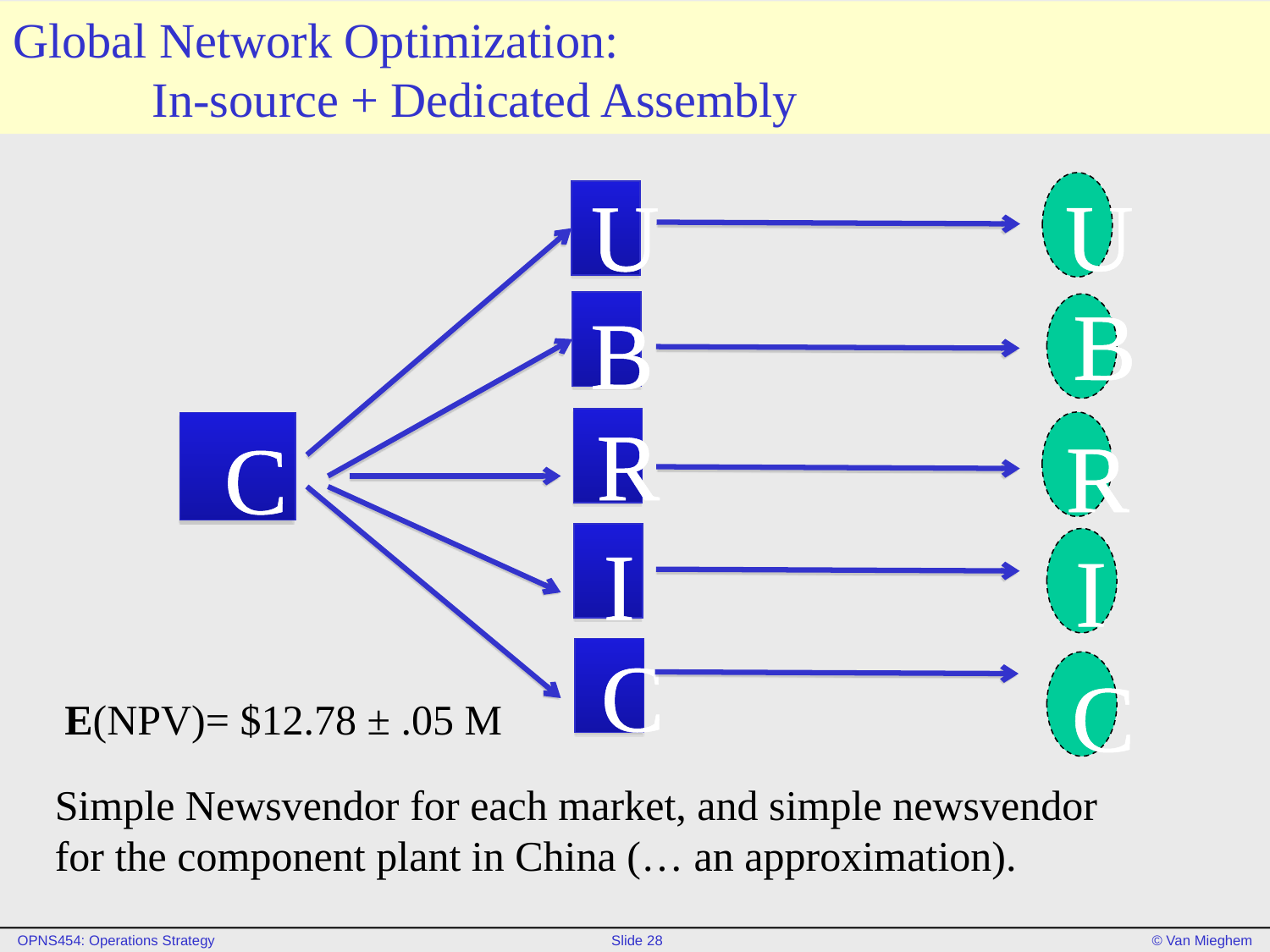

# Global Network Optimization: In-source + Dedicated Assembly
U
U

B
B

R

R

I

I

C

C

C
E(NPV)= $12.78 ± .05 M
Simple Newsvendor for each market, and simple newsvendor for the component plant in China (… an approximation).